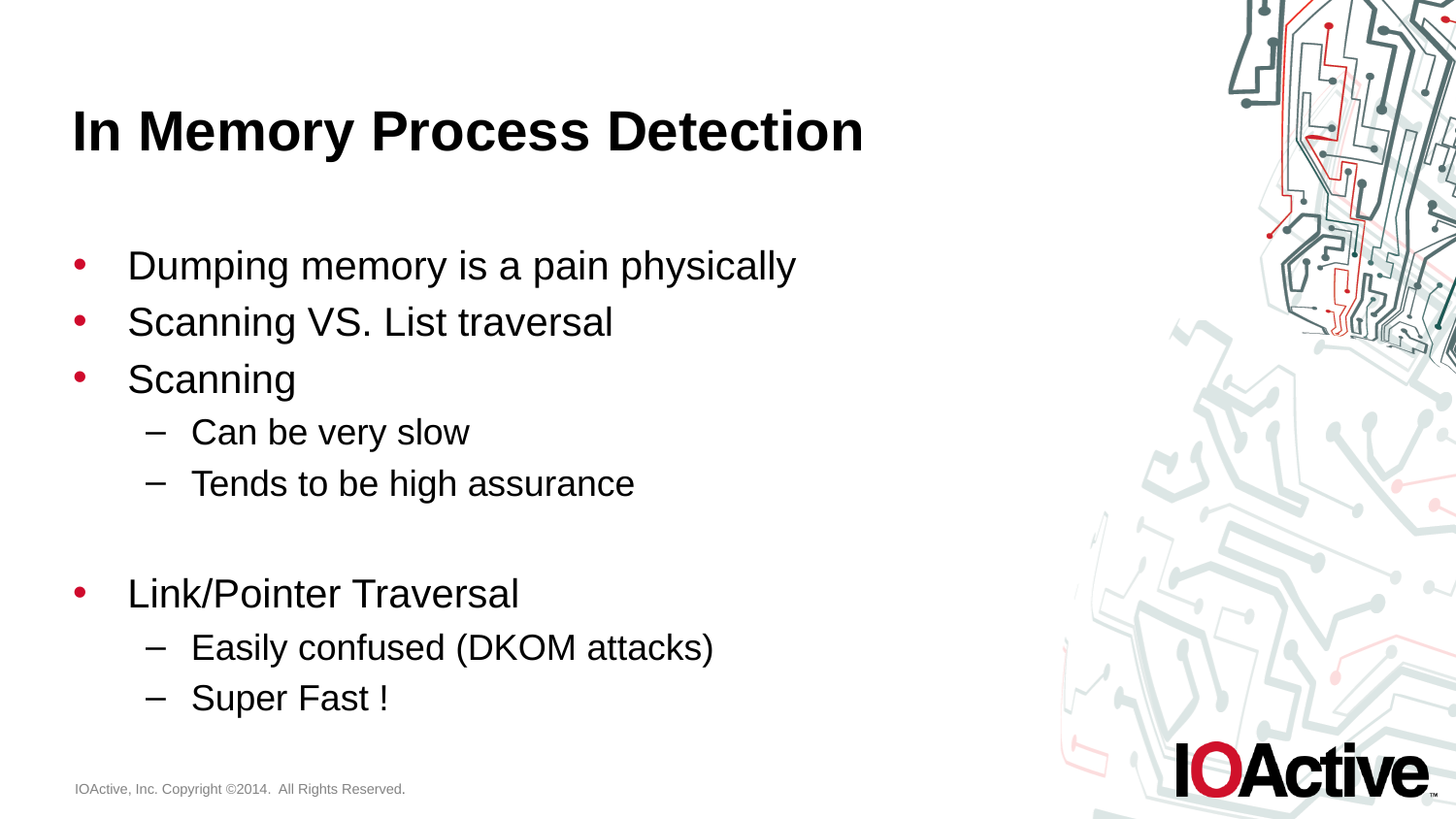

# In Memory Process Detection
Dumping memory is a pain physically
Scanning VS. List traversal
Scanning
Can be very slow
Tends to be high assurance

Link/Pointer Traversal
Easily confused (DKOM attacks)
Super Fast !